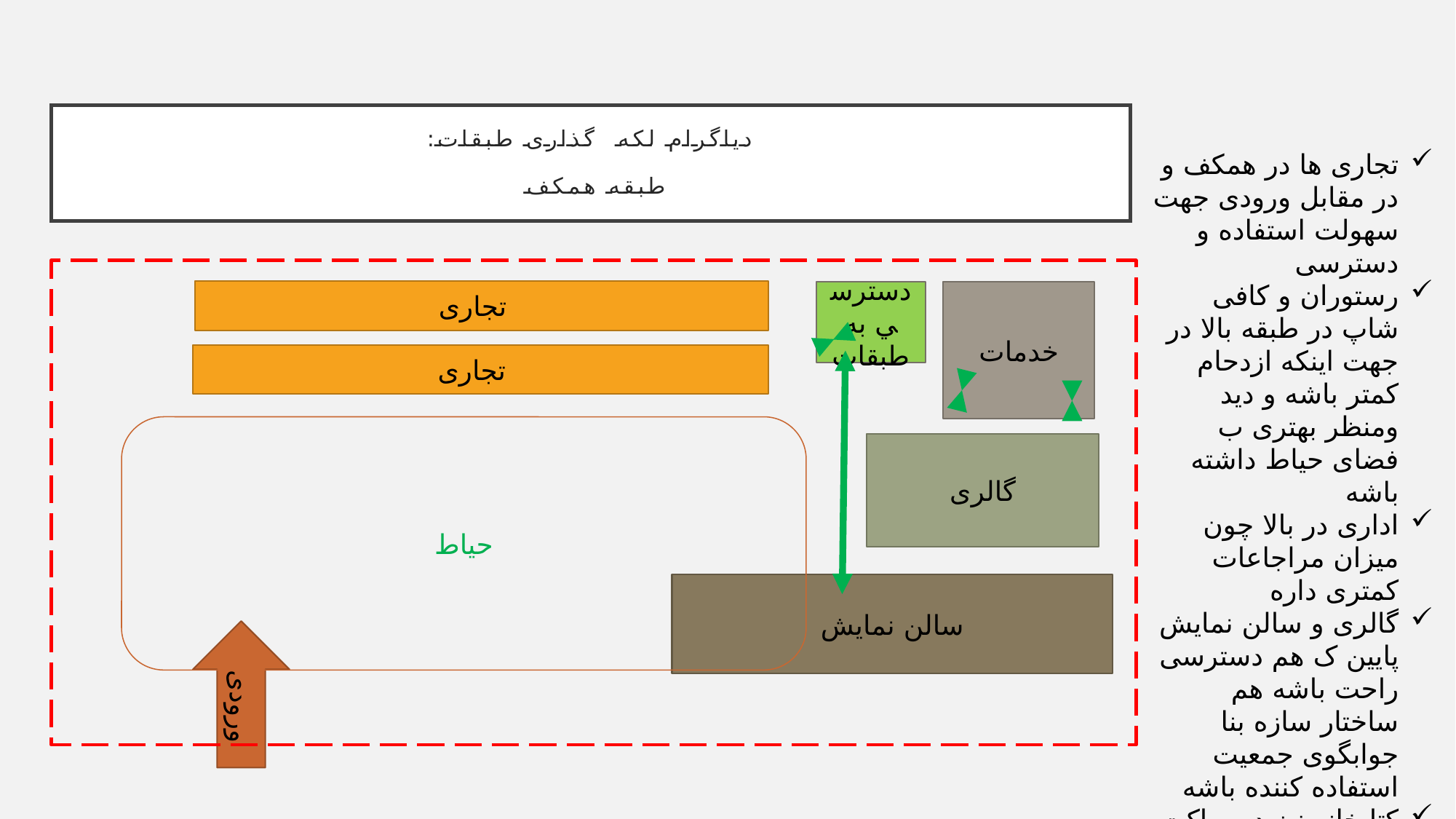

# دیاگرام لکه  گذاری طبقات: طبقه همكف
تجاری ها در همکف و در مقابل ورودی جهت سهولت استفاده و دسترسی
رستوران و کافی شاپ در طبقه بالا در جهت اینکه ازدحام کمتر باشه و دید ومنظر بهتری ب فضای حیاط داشته باشه
اداری در بالا چون میزان مراجاعات کمتری داره
گالری و سالن نمایش پایین ک هم دسترسی راحت باشه هم ساختار سازه بنا جوابگوی جمعیت استفاده کننده باشه
کتابخانه نیز در ساکت ترین مکان قرار گرفته

تجاری
خدمات
دسترسي به طبقات
تجاری
حياط
گالری
سالن نمایش
ورودی